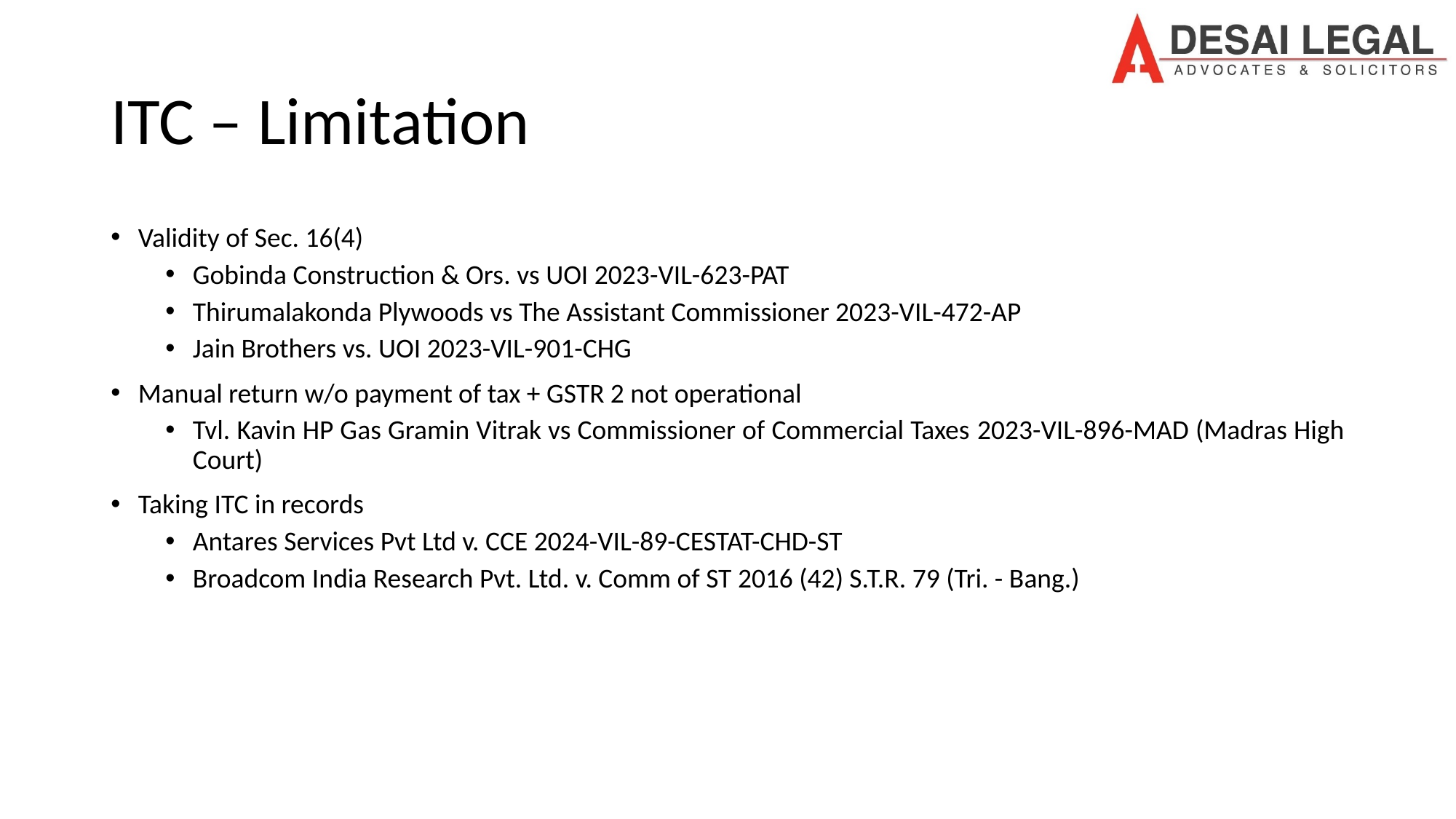

# ITC – Limitation
Validity of Sec. 16(4)
Gobinda Construction & Ors. vs UOI 2023-VIL-623-PAT
Thirumalakonda Plywoods vs The Assistant Commissioner 2023-VIL-472-AP
Jain Brothers vs. UOI 2023-VIL-901-CHG
Manual return w/o payment of tax + GSTR 2 not operational
Tvl. Kavin HP Gas Gramin Vitrak vs Commissioner of Commercial Taxes 2023-VIL-896-MAD (Madras High Court)
Taking ITC in records
Antares Services Pvt Ltd v. CCE 2024-VIL-89-CESTAT-CHD-ST
Broadcom India Research Pvt. Ltd. v. Comm of ST 2016 (42) S.T.R. 79 (Tri. - Bang.)